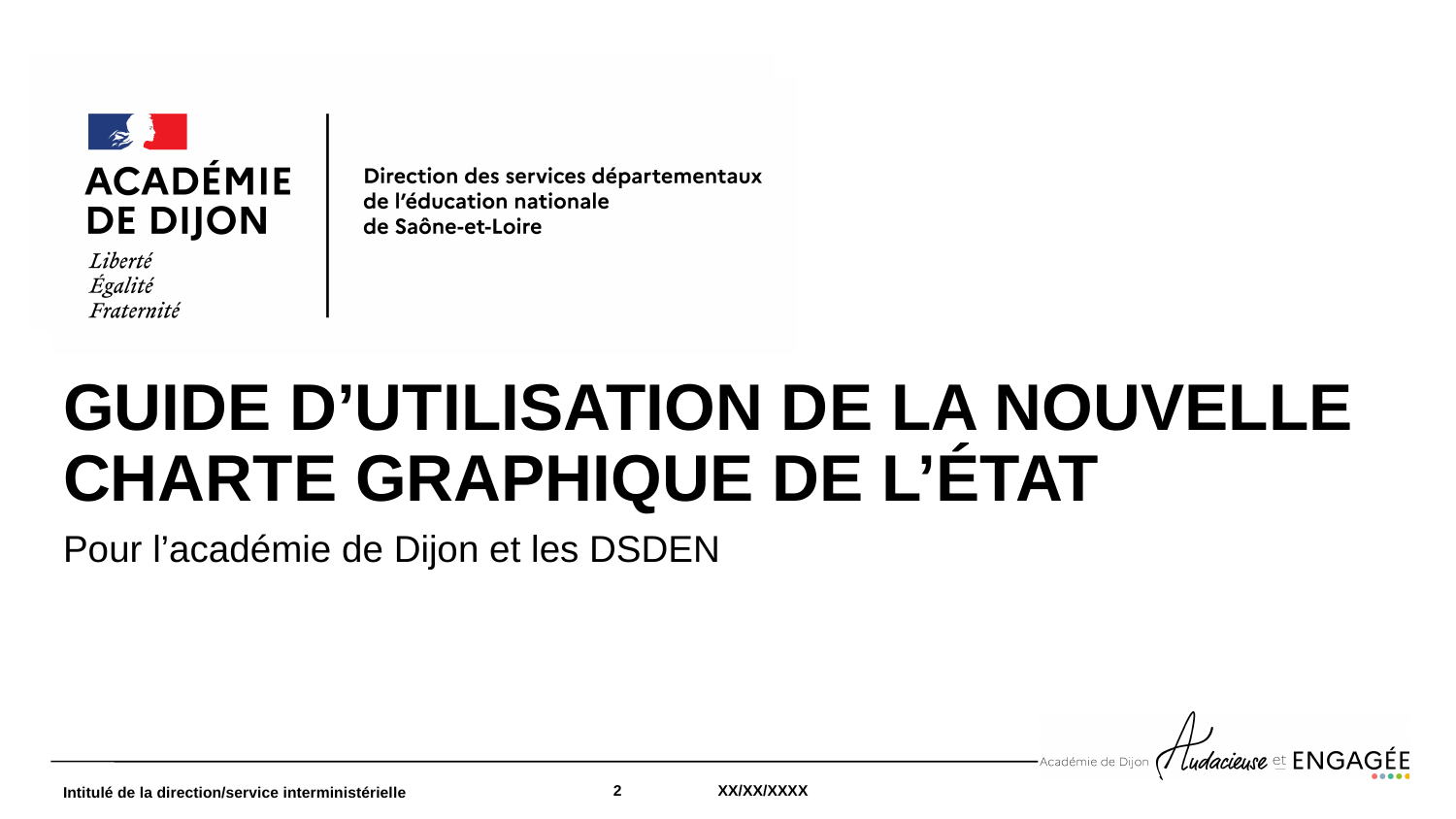

#
Guide d’utilisation de la nouvelle
Charte graphique de l’État
Pour l’académie de Dijon et les DSDEN
2
XX/XX/XXXX
Intitulé de la direction/service interministérielle